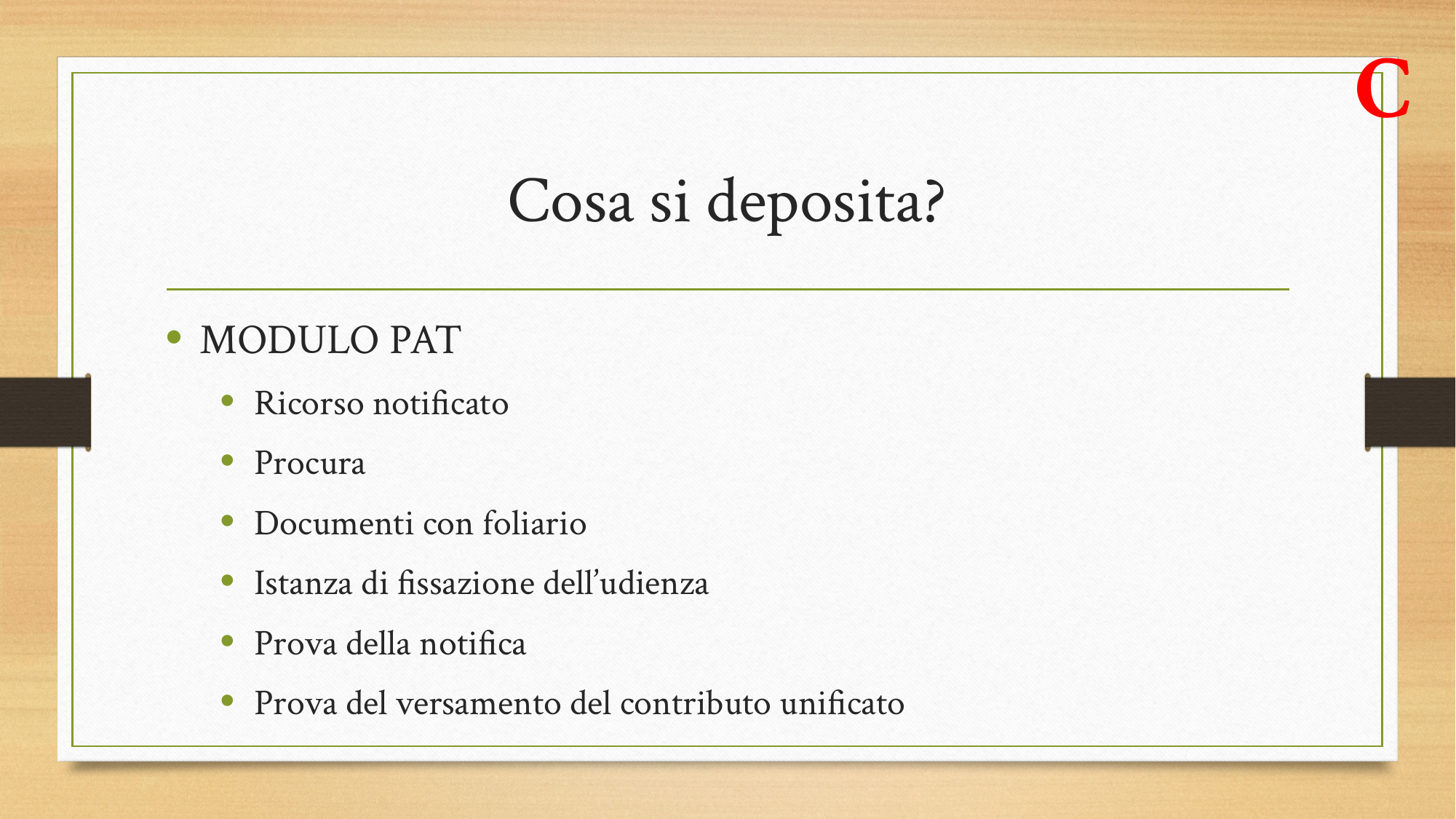

C
# Cosa si deposita?
MODULO PAT
Ricorso notificato
Procura
Documenti con foliario
Istanza di fissazione dell’udienza
Prova della notifica
Prova del versamento del contributo unificato